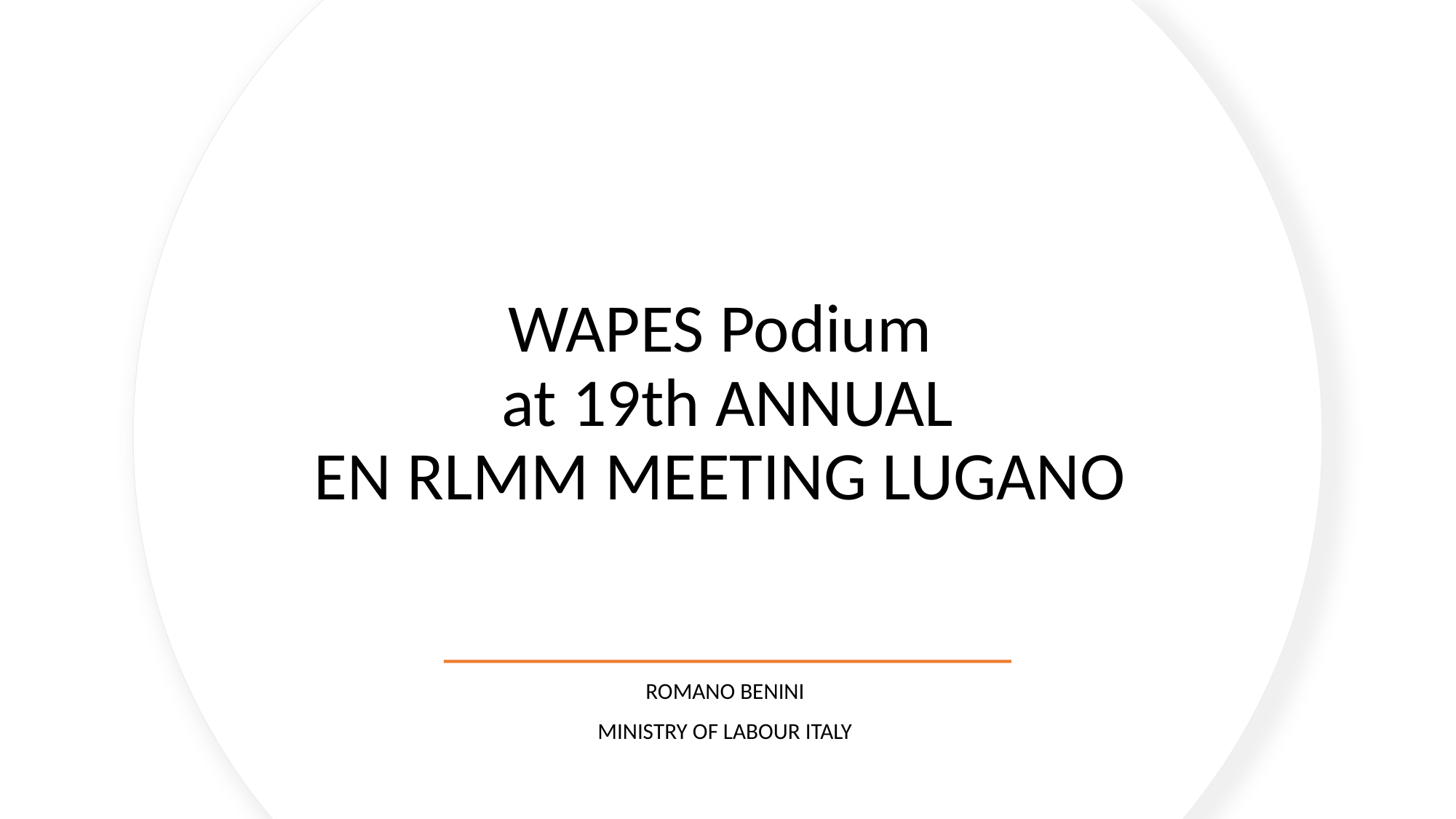

# WAPES Podium at 19th ANNUAL EN RLMM MEETING LUGANO

ROMANO BENINI
MINISTRY OF LABOUR ITALY